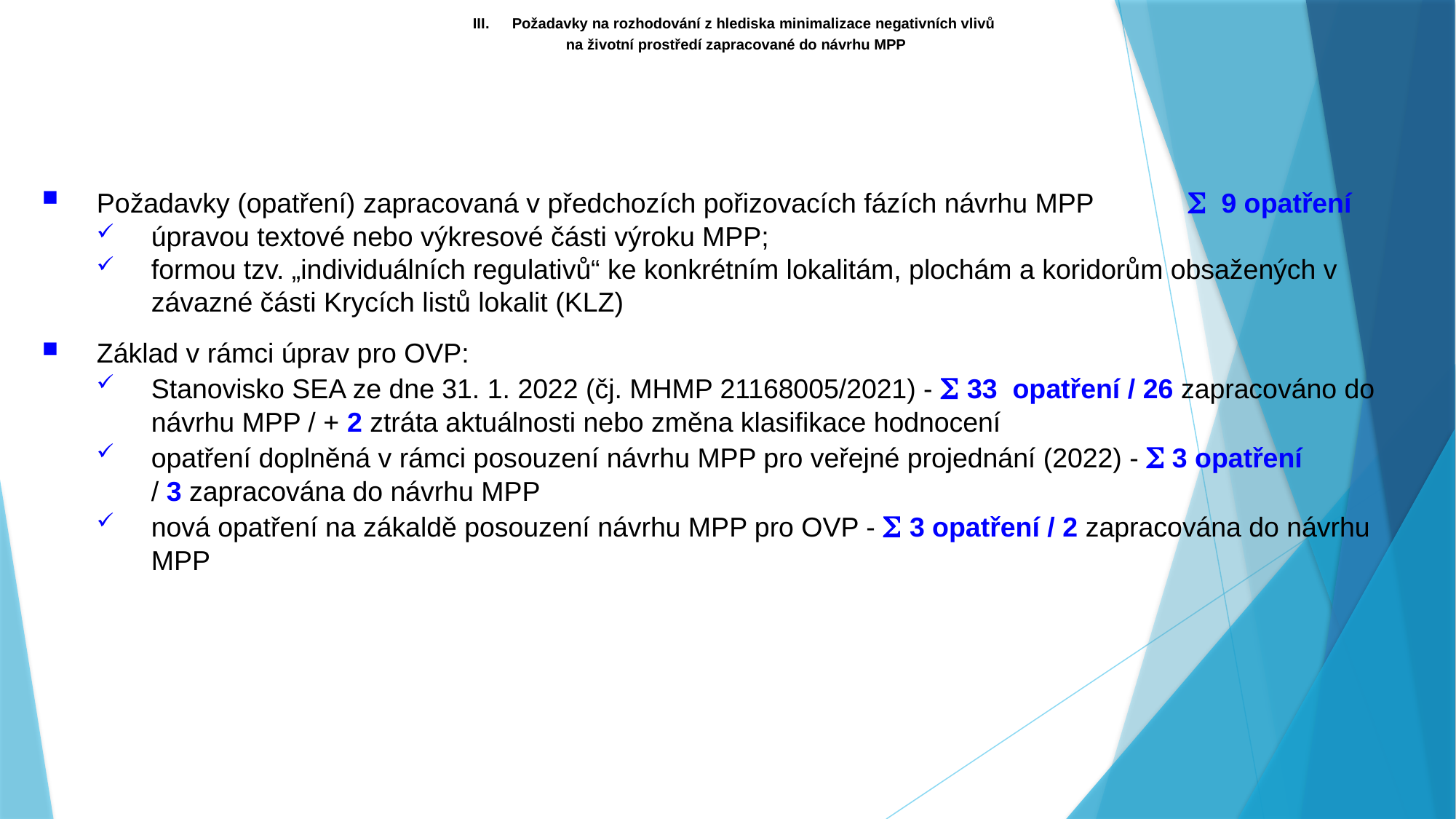

# III.	Požadavky na rozhodování z hlediska minimalizace negativních vlivů na životní prostředí zapracované do návrhu MPP
Požadavky (opatření) zapracovaná v předchozích pořizovacích fázích návrhu MPP	Σ  9 opatření
úpravou textové nebo výkresové části výroku MPP;
formou tzv. „individuálních regulativů“ ke konkrétním lokalitám, plochám a koridorům obsažených v závazné části Krycích listů lokalit (KLZ)
Základ v rámci úprav pro OVP:
Stanovisko SEA ze dne 31. 1. 2022 (čj. MHMP 21168005/2021) - Σ 33  opatření / 26 zapracováno do návrhu MPP / + 2 ztráta aktuálnosti nebo změna klasifikace hodnocení
opatření doplněná v rámci posouzení návrhu MPP pro veřejné projednání (2022) - Σ 3 opatření
/ 3 zapracována do návrhu MPP
nová opatření na zákaldě posouzení návrhu MPP pro OVP - Σ 3 opatření / 2 zapracována do návrhu MPP